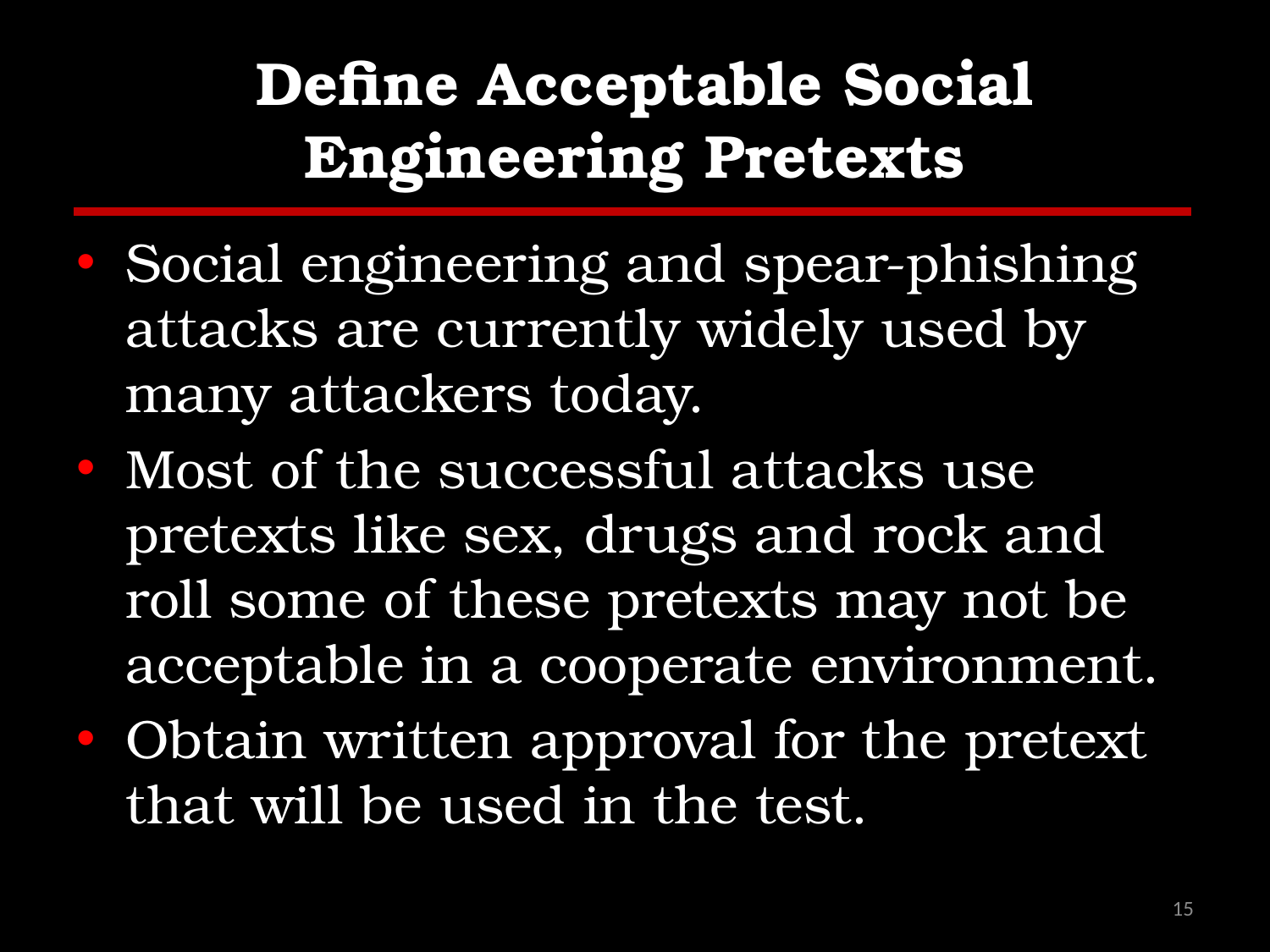

# Define Acceptable Social Engineering Pretexts
Social engineering and spear-phishing attacks are currently widely used by many attackers today.
Most of the successful attacks use pretexts like sex, drugs and rock and roll some of these pretexts may not be acceptable in a cooperate environment.
Obtain written approval for the pretext that will be used in the test.
15